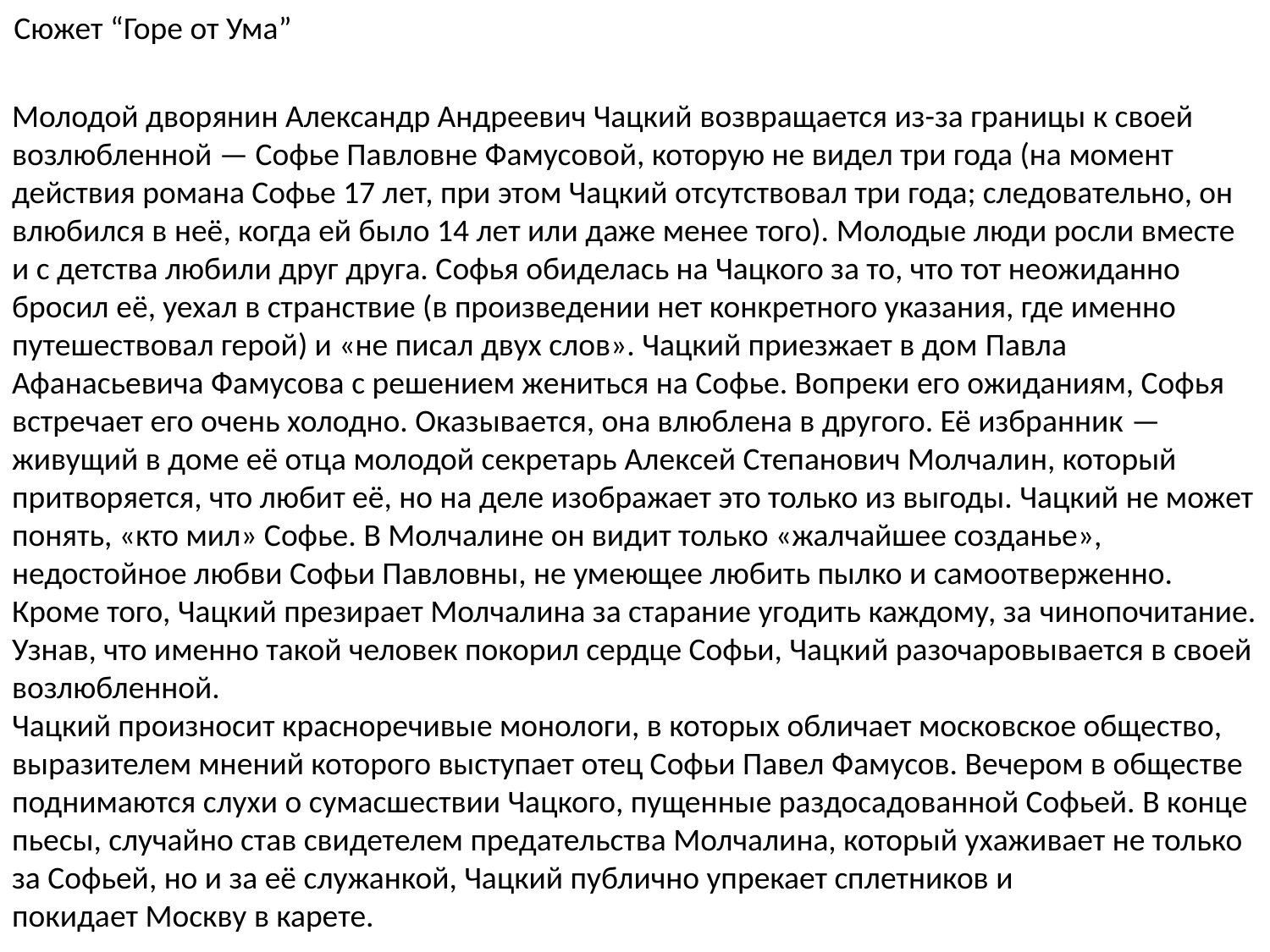

Сюжет “Горе от Ума”
Молодой дворянин Александр Андреевич Чацкий возвращается из-за границы к своей возлюбленной — Софье Павловне Фамусовой, которую не видел три года (на момент действия романа Софье 17 лет, при этом Чацкий отсутствовал три года; следовательно, он влюбился в неё, когда ей было 14 лет или даже менее того). Молодые люди росли вместе и с детства любили друг друга. Софья обиделась на Чацкого за то, что тот неожиданно бросил её, уехал в странствие (в произведении нет конкретного указания, где именно путешествовал герой) и «не писал двух слов». Чацкий приезжает в дом Павла Афанасьевича Фамусова с решением жениться на Софье. Вопреки его ожиданиям, Софья встречает его очень холодно. Оказывается, она влюблена в другого. Её избранник — живущий в доме её отца молодой секретарь Алексей Степанович Молчалин, который притворяется, что любит её, но на деле изображает это только из выгоды. Чацкий не может понять, «кто мил» Софье. В Молчалине он видит только «жалчайшее созданье», недостойное любви Софьи Павловны, не умеющее любить пылко и самоотверженно. Кроме того, Чацкий презирает Молчалина за старание угодить каждому, за чинопочитание. Узнав, что именно такой человек покорил сердце Софьи, Чацкий разочаровывается в своей возлюбленной.
Чацкий произносит красноречивые монологи, в которых обличает московское общество, выразителем мнений которого выступает отец Софьи Павел Фамусов. Вечером в обществе поднимаются слухи о сумасшествии Чацкого, пущенные раздосадованной Софьей. В конце пьесы, случайно став свидетелем предательства Молчалина, который ухаживает не только за Софьей, но и за её служанкой, Чацкий публично упрекает сплетников и покидает Москву в карете.